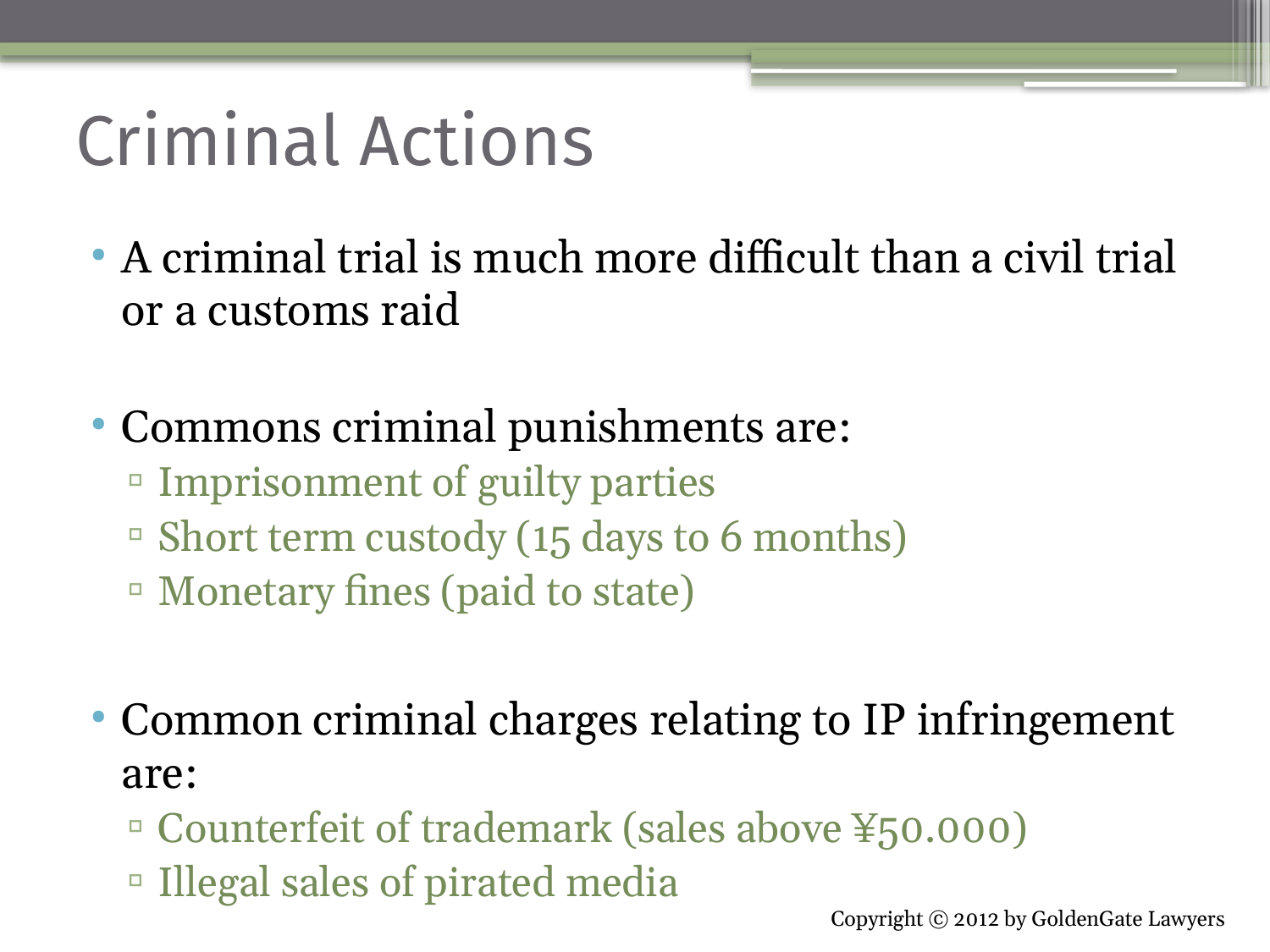

# Criminal Actions
A criminal trial is much more difficult than a civil trial or a customs raid

Commons criminal punishments are:
Imprisonment of guilty parties
Short term custody (15 days to 6 months)
Monetary fines (paid to state)

Common criminal charges relating to IP infringement are:
Counterfeit of trademark (sales above ¥50.000)
Illegal sales of pirated media

Copyright © 2012 by GoldenGate Lawyers